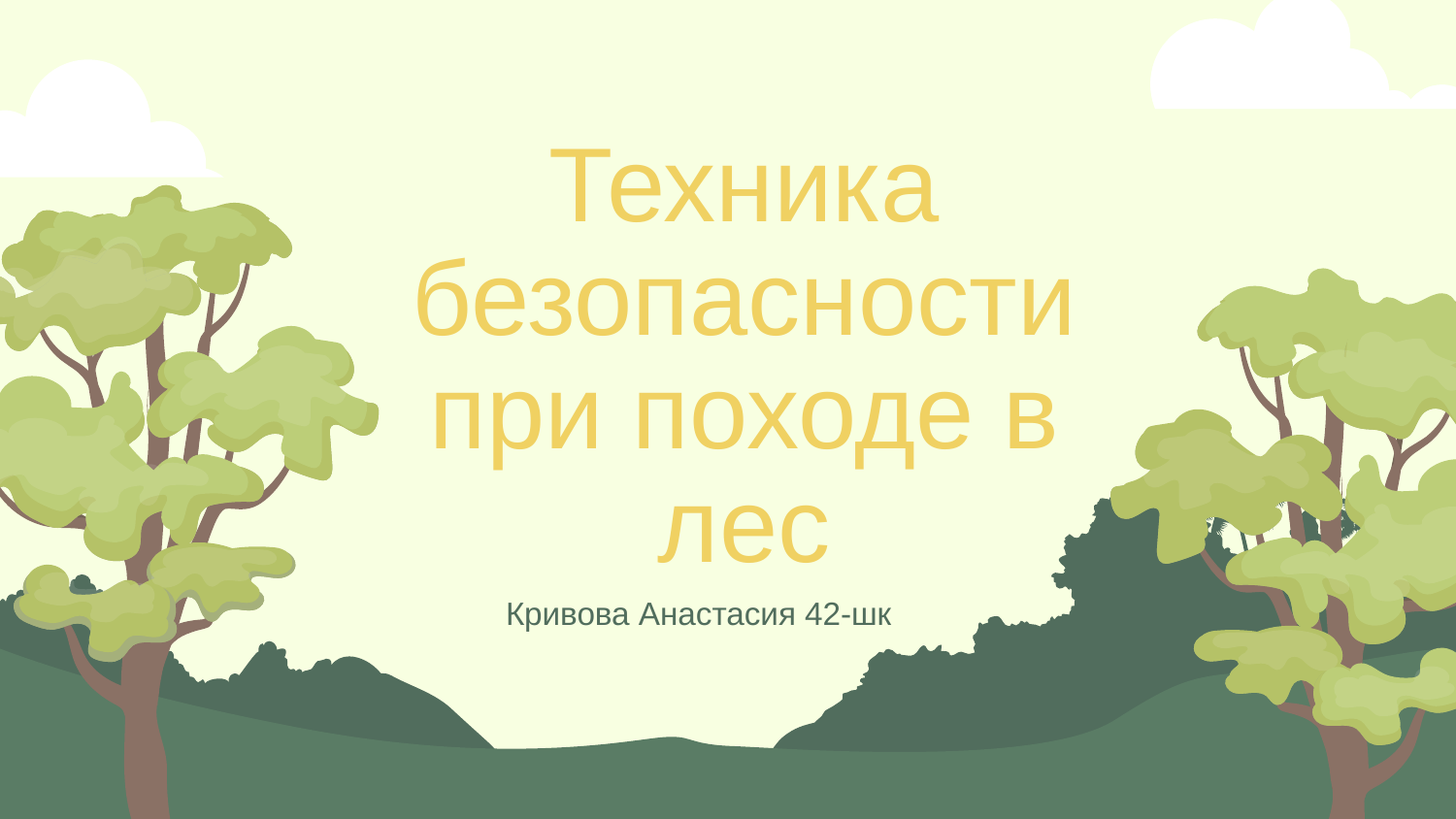

# Техника безопасности при походе в лес

Кривова Анастасия 42-шк